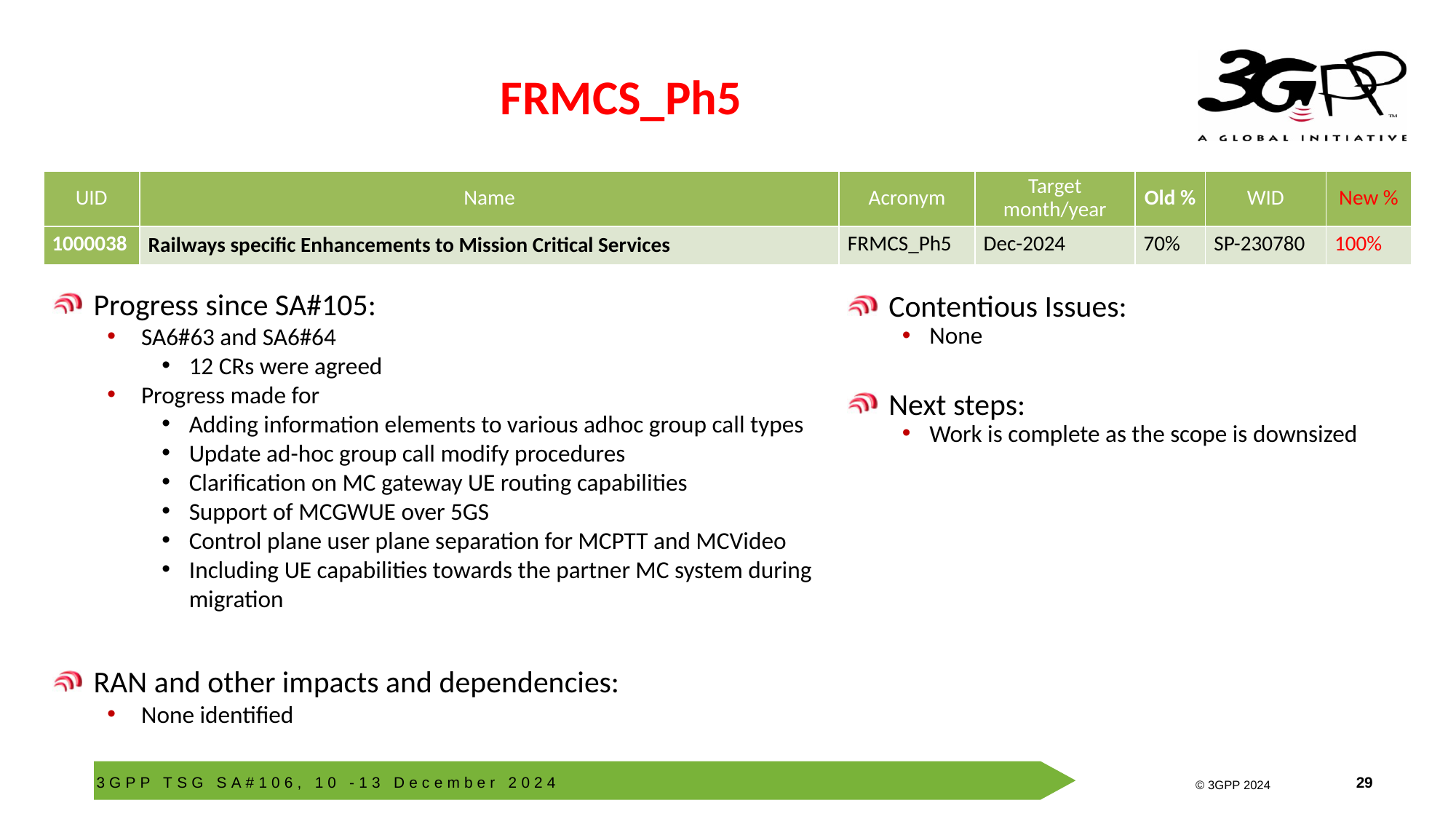

# FRMCS_Ph5
| UID | Name | Acronym | Target month/year | Old % | WID | New % |
| --- | --- | --- | --- | --- | --- | --- |
| 1000038 | Railways specific Enhancements to Mission Critical Services | FRMCS\_Ph5 | Dec-2024 | 70% | SP-230780 | 100% |
Progress since SA#105:
SA6#63 and SA6#64
12 CRs were agreed
Progress made for
Adding information elements to various adhoc group call types
Update ad-hoc group call modify procedures
Clarification on MC gateway UE routing capabilities
Support of MCGWUE over 5GS
Control plane user plane separation for MCPTT and MCVideo
Including UE capabilities towards the partner MC system during migration

RAN and other impacts and dependencies:
None identified

Contentious Issues:
None

Next steps:
Work is complete as the scope is downsized